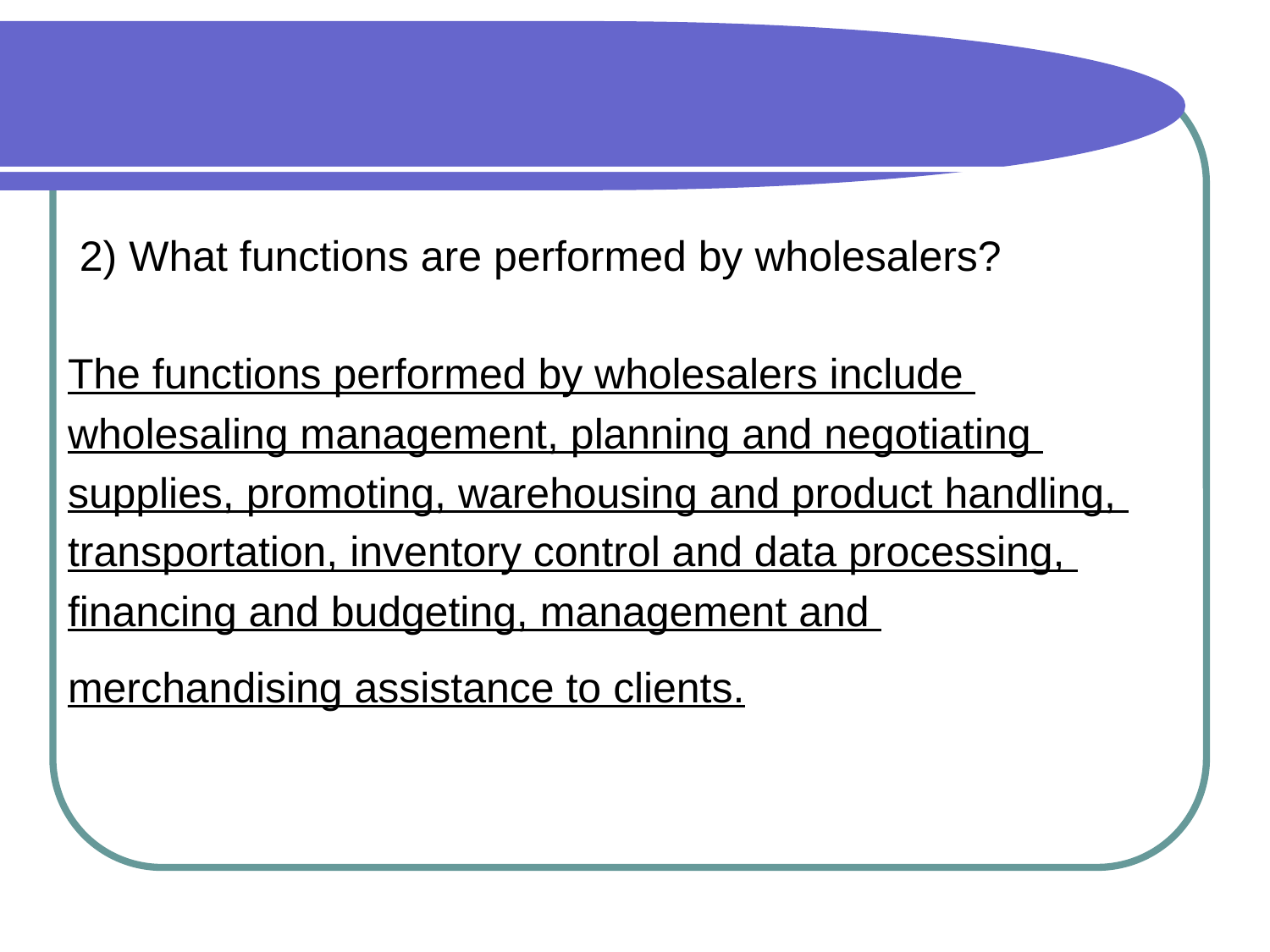

#
 2) What functions are performed by wholesalers?

The functions performed by wholesalers include
wholesaling management, planning and negotiating
supplies, promoting, warehousing and product handling,
transportation, inventory control and data processing,
financing and budgeting, management and
merchandising assistance to clients.